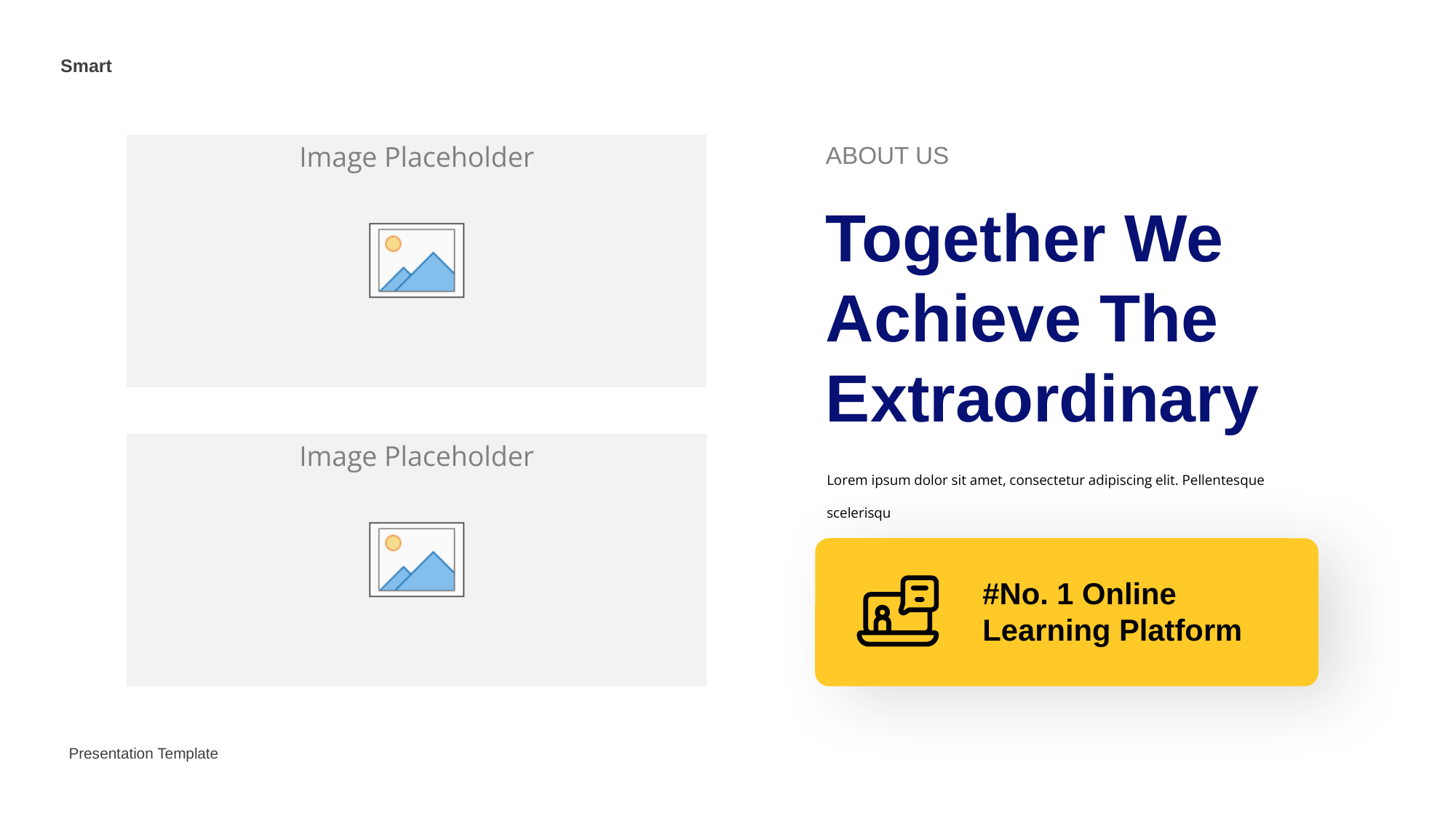

Smart

ABOUT US
Together We Achieve The Extraordinary

Lorem ipsum dolor sit amet, consectetur adipiscing elit. Pellentesque scelerisqu

#No. 1 Online Learning Platform

Presentation Template